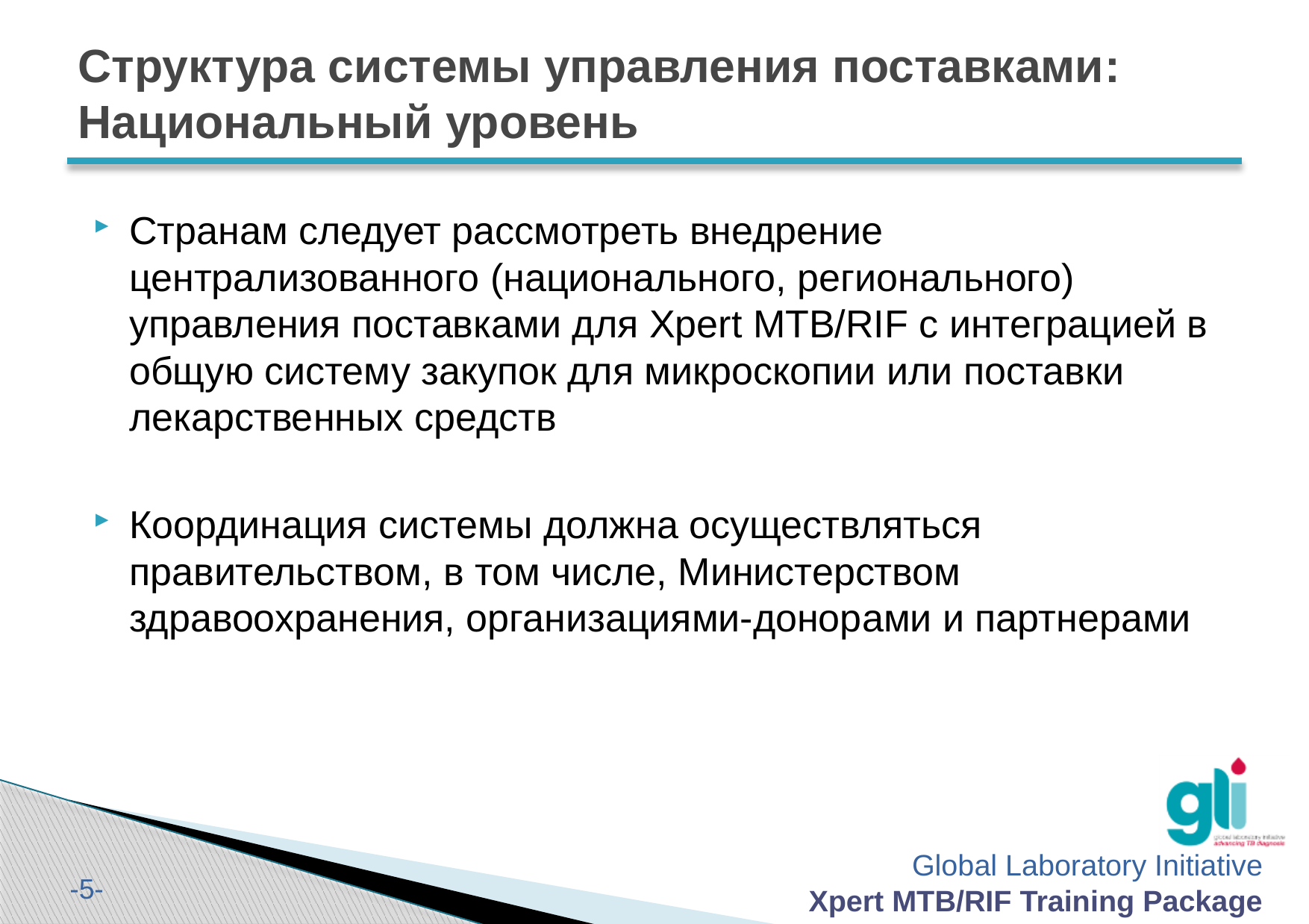

# Структура системы управления поставками: Национальный уровень
Странам следует рассмотреть внедрение централизованного (национального, регионального) управления поставками для Xpert MTB/RIF с интеграцией в общую систему закупок для микроскопии или поставки лекарственных средств

Координация системы должна осуществляться правительством, в том числе, Министерством здравоохранения, организациями-донорами и партнерами